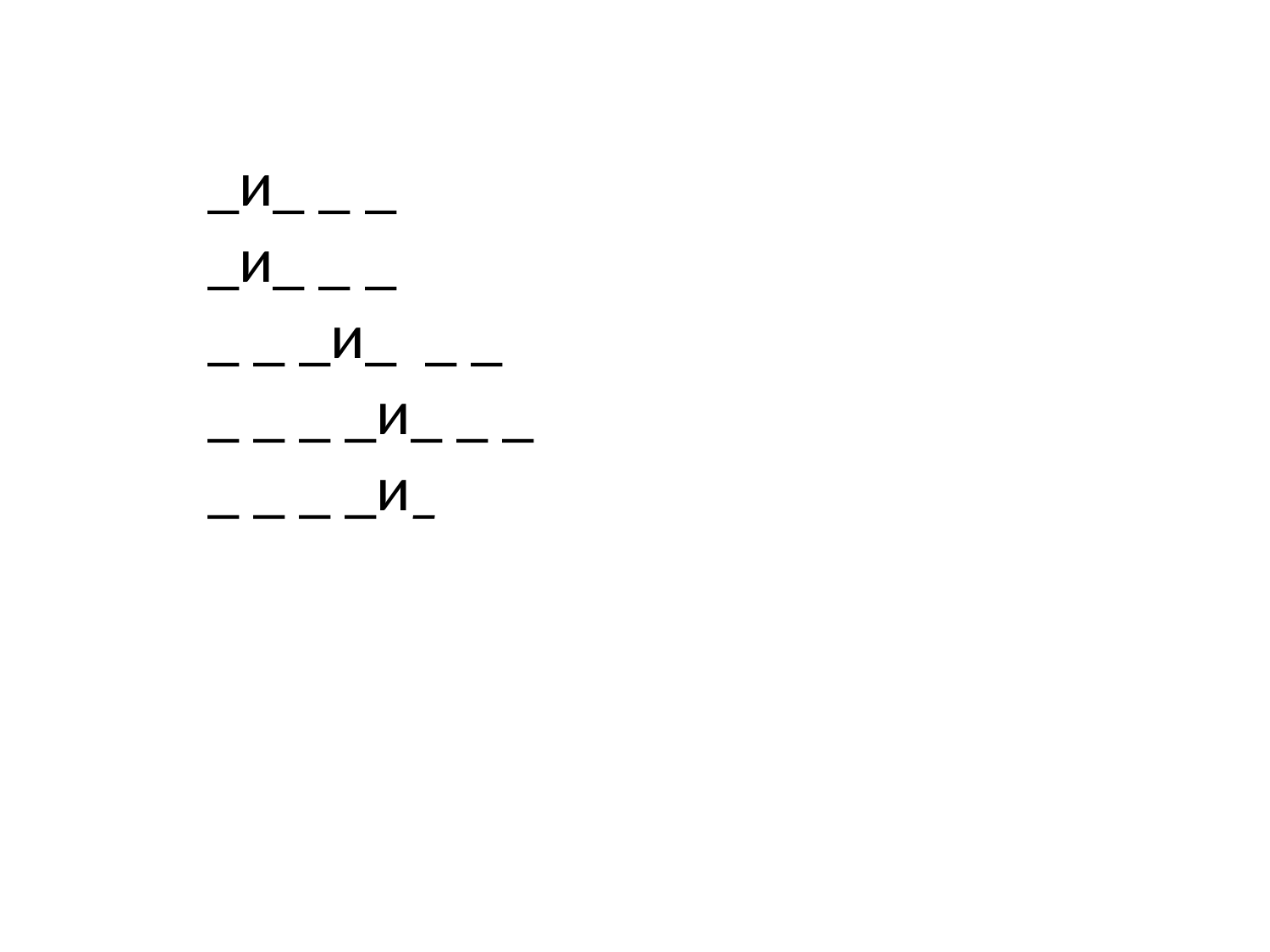

_и_ _ _
_и_ _ _
_ _ _и_  _ _
_ _ _ _и_ _ _
_ _ _ _и_